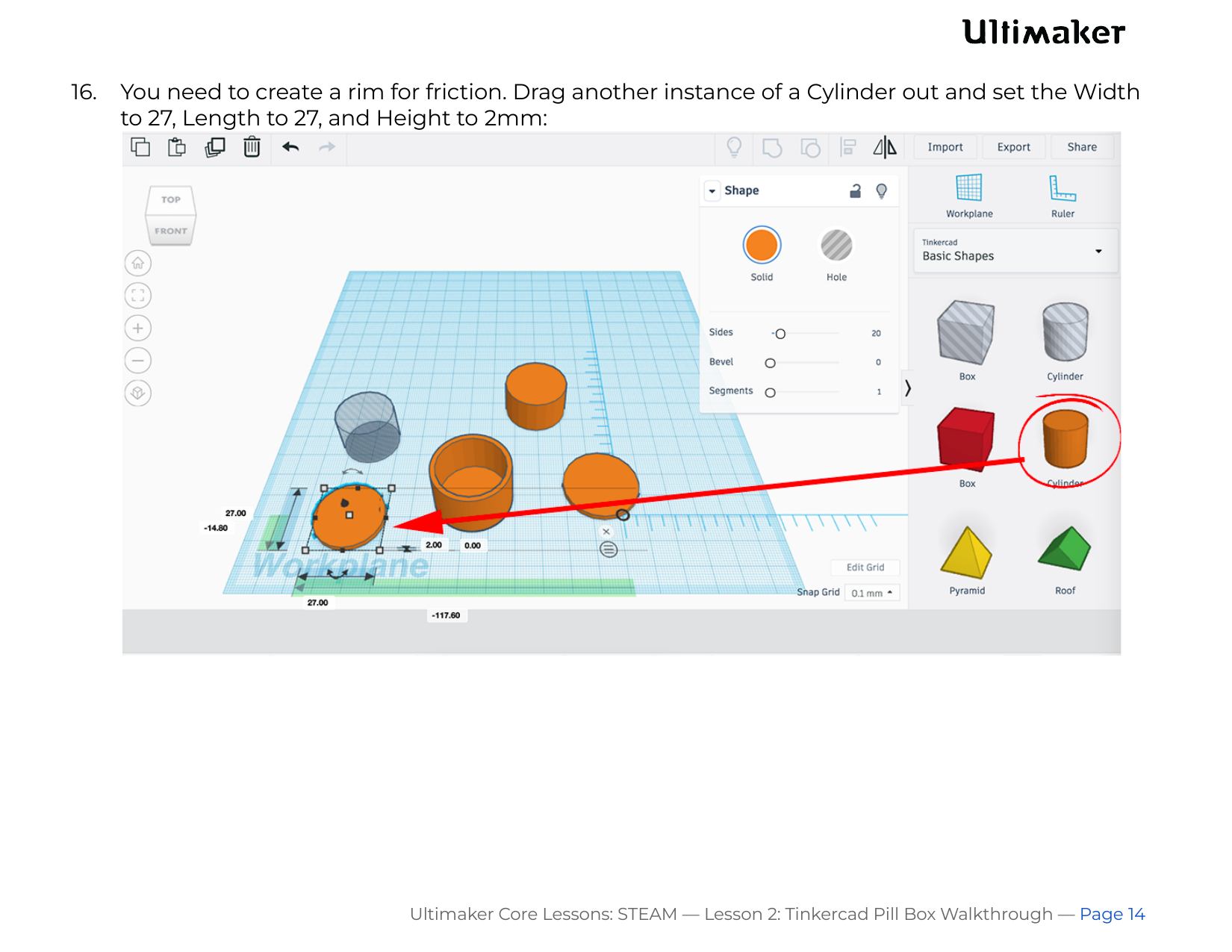

16.	You need to create a rim for friction. Drag another instance of a Cylinder out and set the Width  to 27, Length to 27, and Height to 2mm:

Ultimaker Core Lessons: STEAM — Lesson 2: Tinkercad Pill Box Walkthrough — Page 14